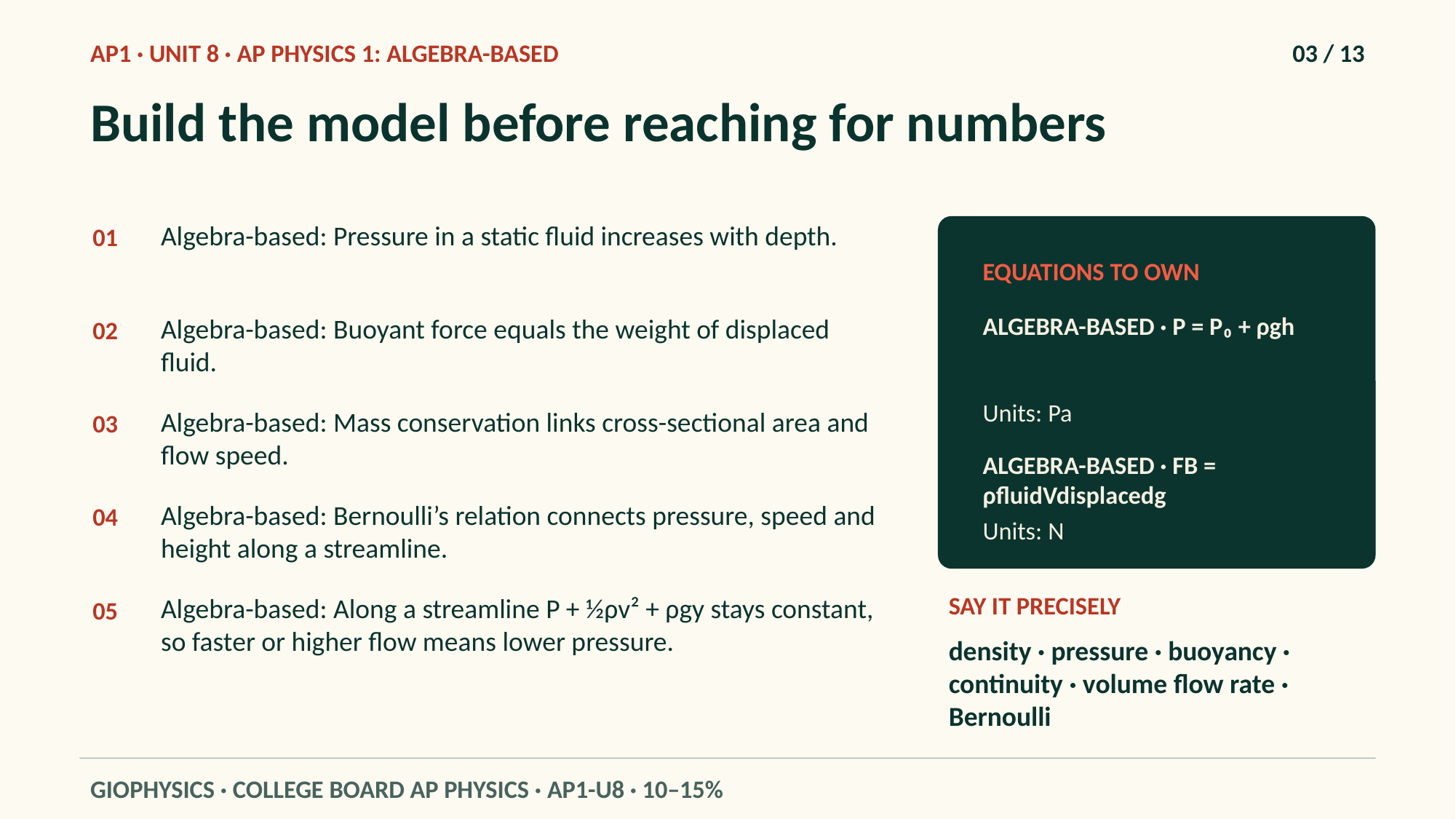

AP1 · UNIT 8 · AP PHYSICS 1: ALGEBRA-BASED
03 / 13
Build the model before reaching for numbers
Algebra-based: Pressure in a static fluid increases with depth.
01

EQUATIONS TO OWN
ALGEBRA-BASED · P = P₀ + ρgh
Algebra-based: Buoyant force equals the weight of displaced fluid.
02
Units: Pa
Algebra-based: Mass conservation links cross-sectional area and flow speed.
03
ALGEBRA-BASED · FB = ρfluidVdisplacedg
Algebra-based: Bernoulli’s relation connects pressure, speed and height along a streamline.
04
Units: N
SAY IT PRECISELY
Algebra-based: Along a streamline P + ½ρv² + ρgy stays constant, so faster or higher flow means lower pressure.
05
density · pressure · buoyancy · continuity · volume flow rate · Bernoulli

GIOPHYSICS · COLLEGE BOARD AP PHYSICS · AP1-U8 · 10–15%